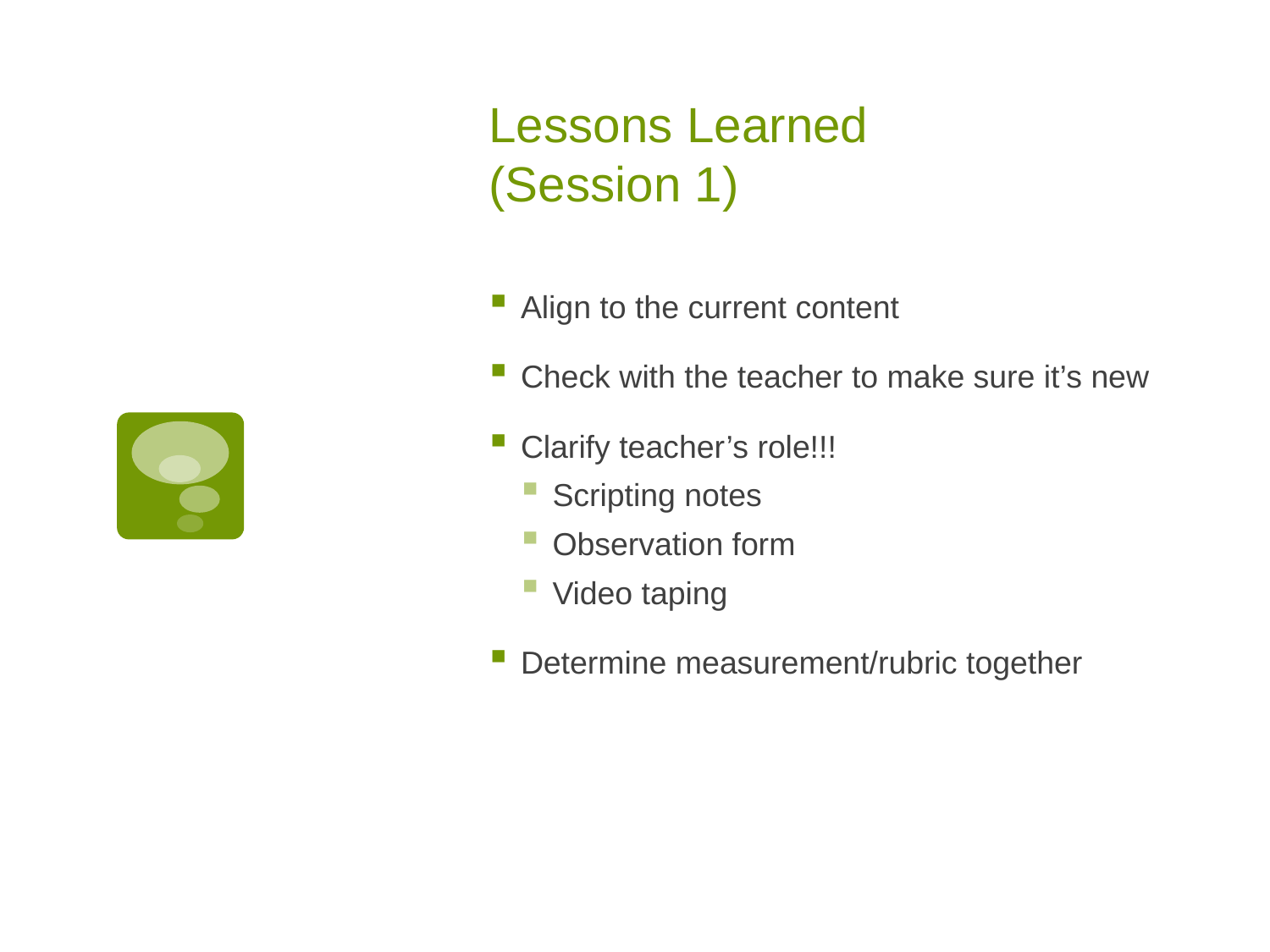

# Lessons Learned (Session 1)
Align to the current content
Check with the teacher to make sure it’s new
Clarify teacher’s role!!!
Scripting notes
Observation form
Video taping
Determine measurement/rubric together